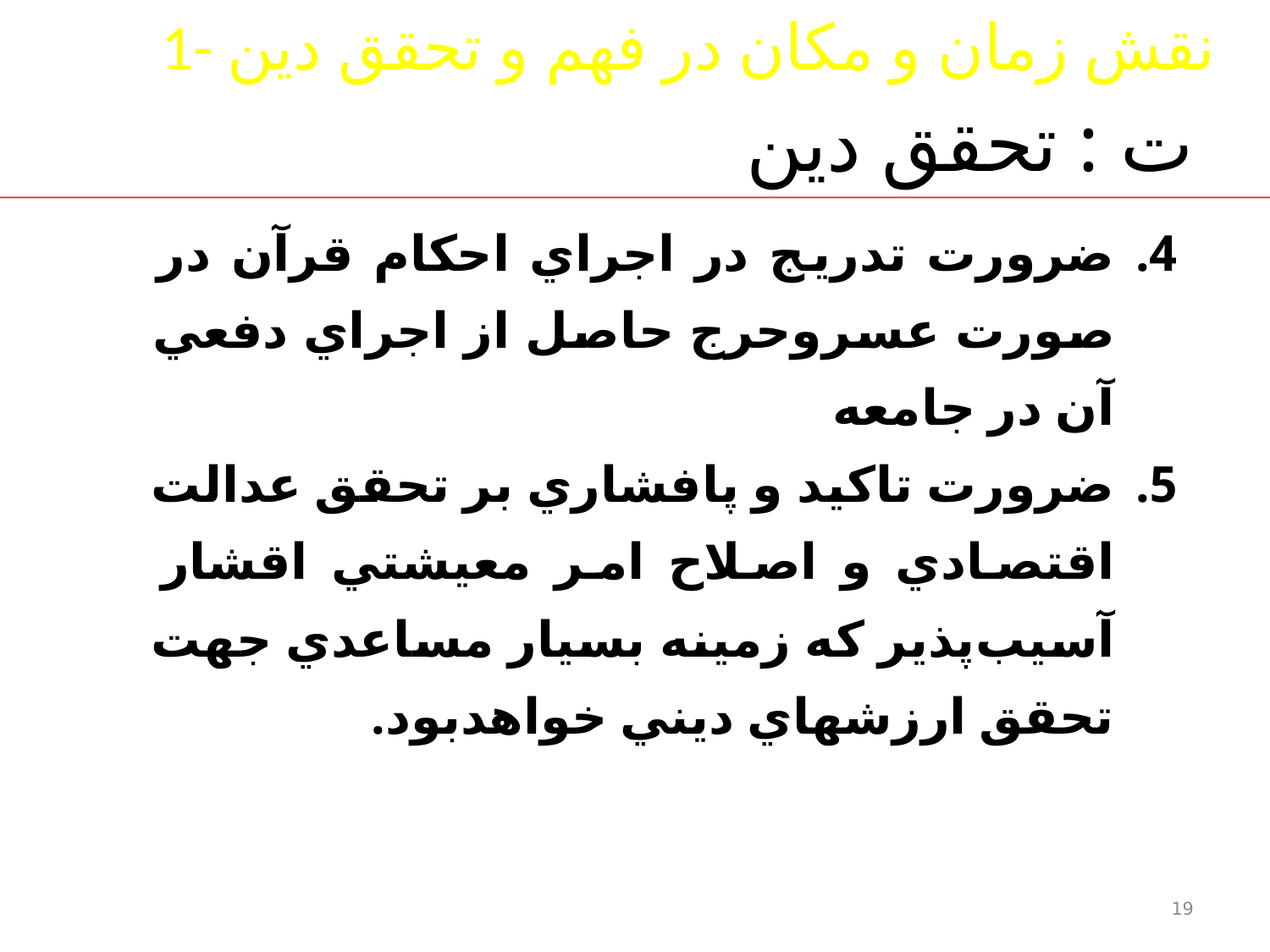

1- نقش زمان و مكان در فهم و تحقق دين
# ت : تحقق دين
ضرورت تدريج در اجراي احكام قرآن در صورت عسروحرج حاصل از اجراي دفعي آن در جامعه
ضرورت تاكيد و پافشاري بر تحقق عدالت اقتصادي و اصلاح امر معيشتي اقشار آسيب‌پذير كه زمينه بسيار مساعدي جهت تحقق ارزشهاي ديني خواهدبود.

19